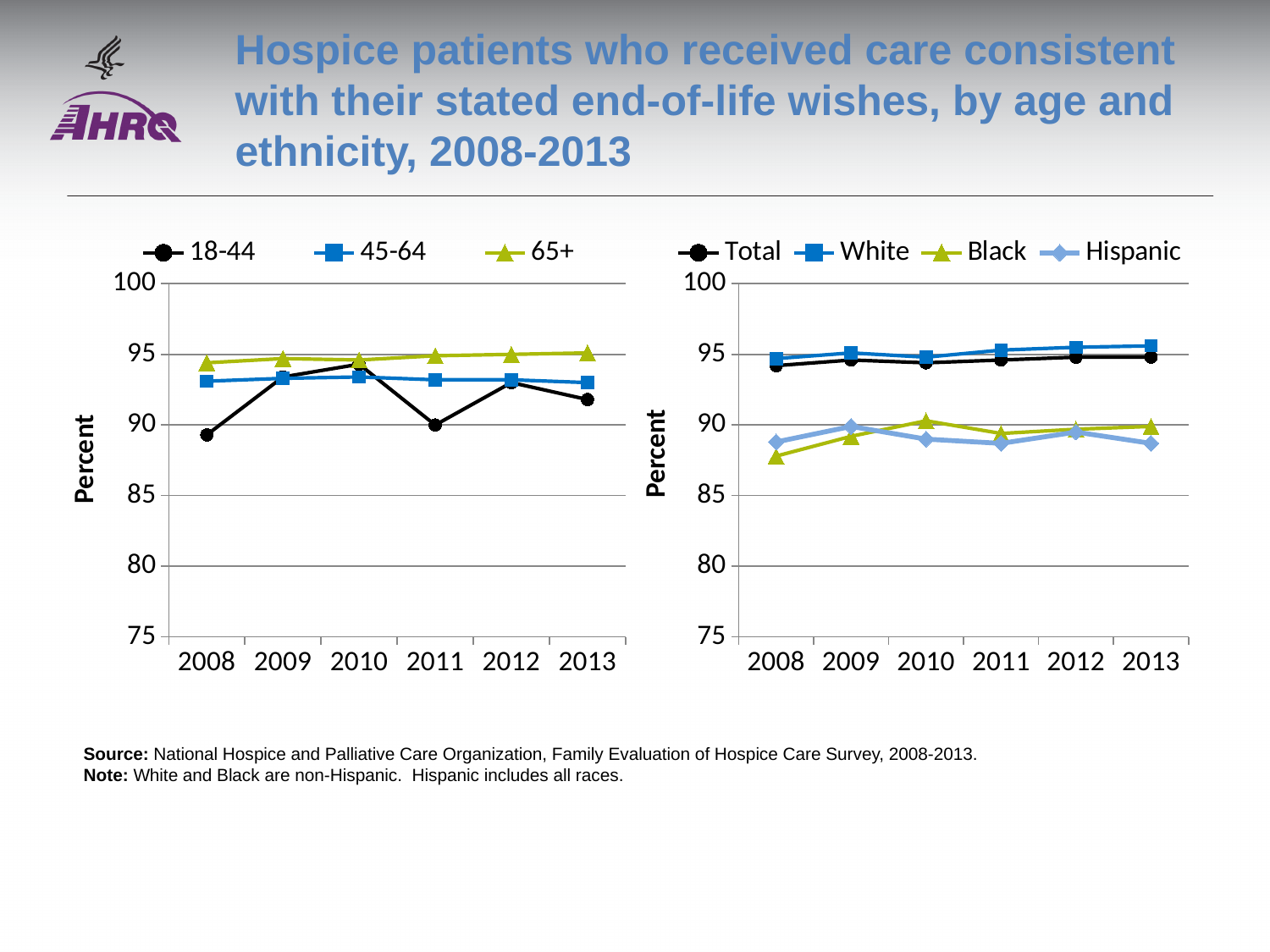

# Hospice patients who received care consistent with their stated end-of-life wishes, by age and ethnicity, 2008-2013

### Chart

| Category | 18-44 | 45-64 | 65+ |
|---|---|---|---|
| 2008 | 89.3 | 93.1 | 94.4 |
| 2009 | 93.4 | 93.3 | 94.7 |
| 2010 | 94.3 | 93.4 | 94.6 |
| 2011 | 90.0 | 93.2 | 94.9 |
| 2012 | 93.0 | 93.2 | 95.0 |
| 2013 | 91.8 | 93.0 | 95.1 |

### Chart

| Category | Total | White | Black | Hispanic |
|---|---|---|---|---|
| 2008 | 94.2 | 94.7 | 87.8 | 88.8 |
| 2009 | 94.6 | 95.1 | 89.2 | 89.9 |
| 2010 | 94.4 | 94.8 | 90.3 | 89.0 |
| 2011 | 94.6 | 95.3 | 89.4 | 88.7 |
| 2012 | 94.8 | 95.5 | 89.7 | 89.5 |
| 2013 | 94.8 | 95.6 | 89.9 | 88.7 |
Source: National Hospice and Palliative Care Organization, Family Evaluation of Hospice Care Survey, 2008-2013.
Note: White and Black are non-Hispanic.  Hispanic includes all races.